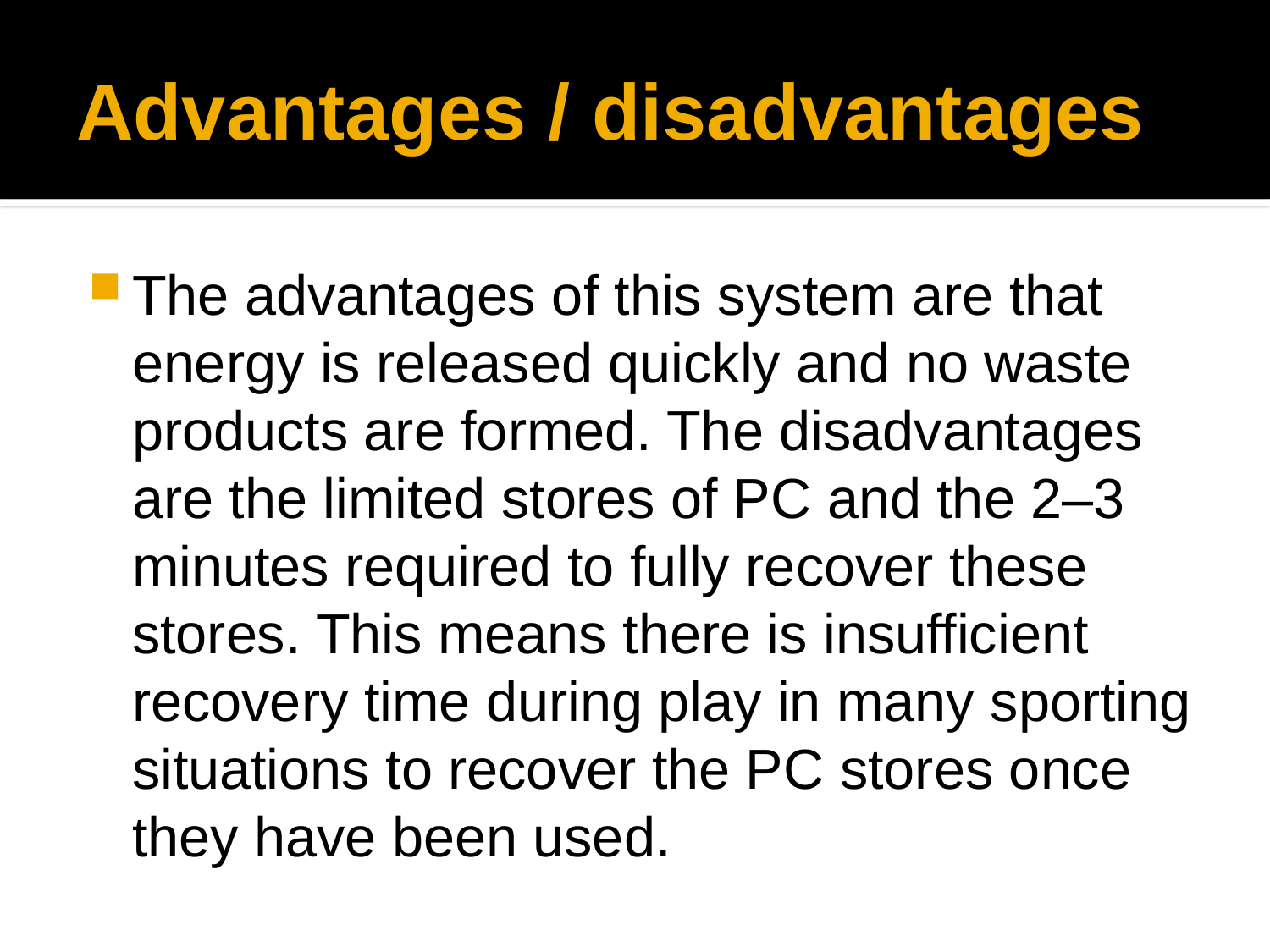

# Advantages / disadvantages
The advantages of this system are that energy is released quickly and no waste products are formed. The disadvantages are the limited stores of PC and the 2–3 minutes required to fully recover these stores. This means there is insufficient recovery time during play in many sporting situations to recover the PC stores once they have been used.